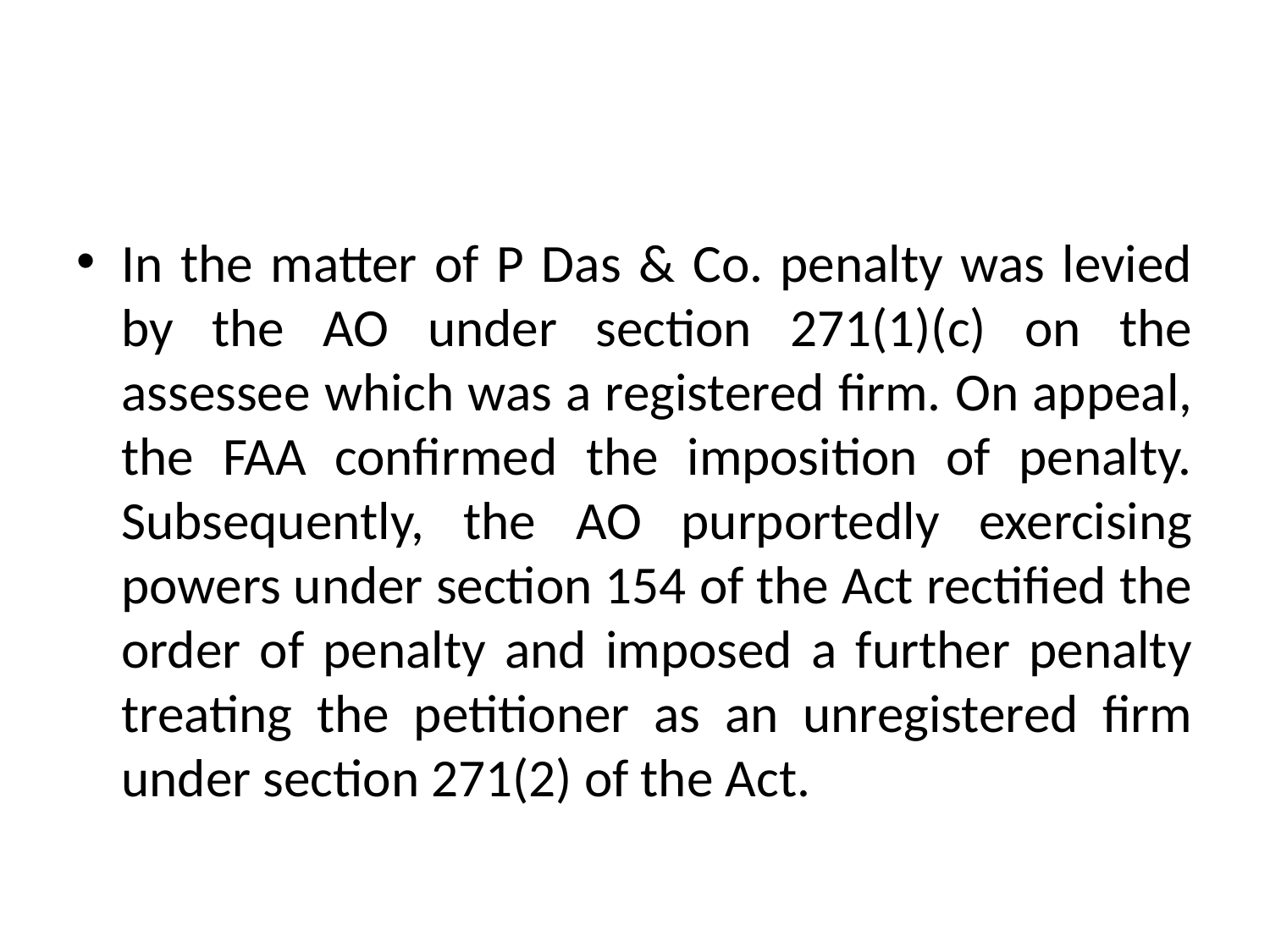

#
In the matter of P Das & Co. penalty was levied by the AO under section 271(1)(c) on the assessee which was a registered firm. On appeal, the FAA confirmed the imposition of penalty. Subsequently, the AO purportedly exercising powers under section 154 of the Act rectified the order of penalty and imposed a further penalty treating the petitioner as an unregistered firm under section 271(2) of the Act.